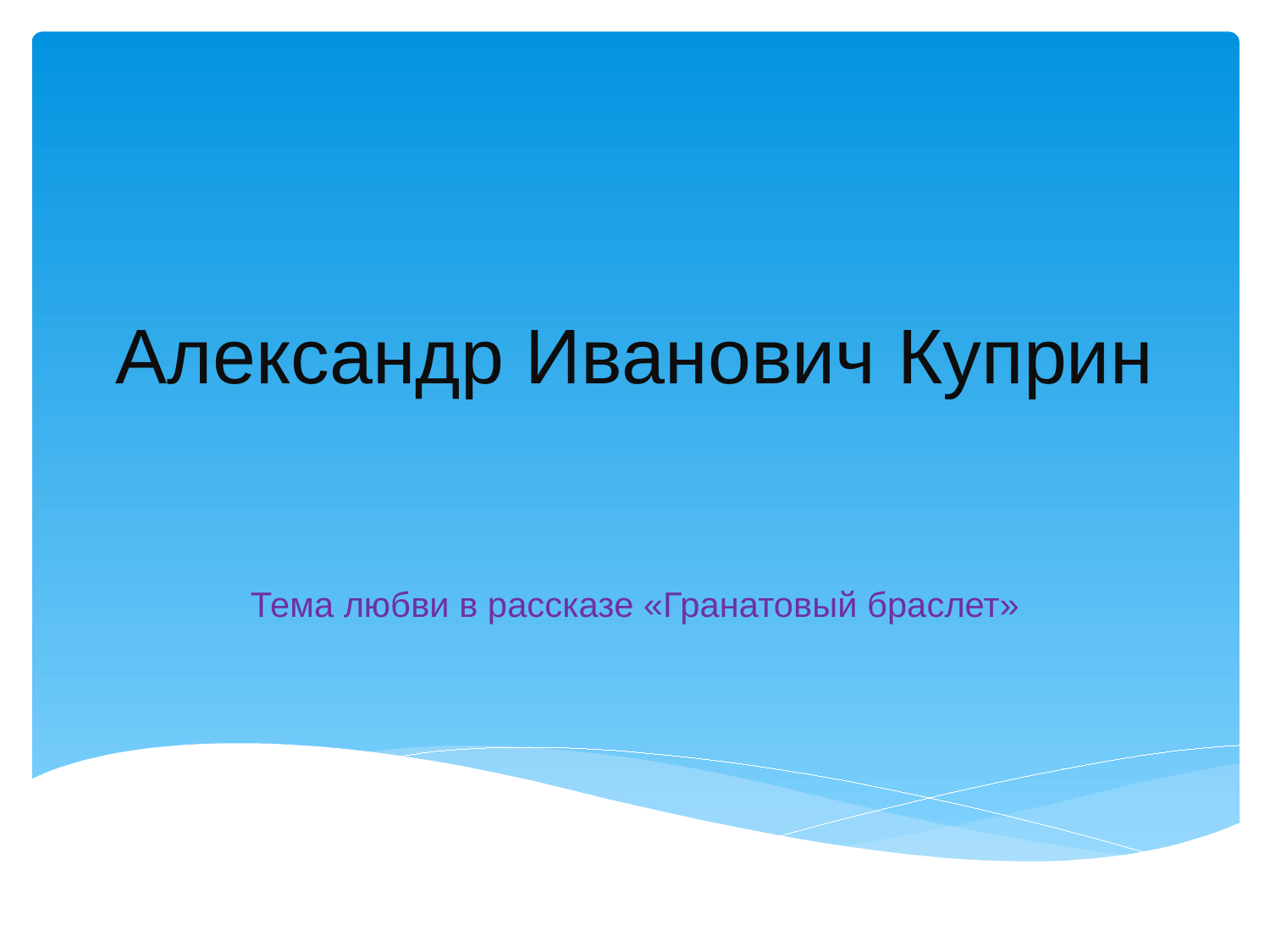

# Александр Иванович Куприн

Тема любви в рассказе «Гранатовый браслет»